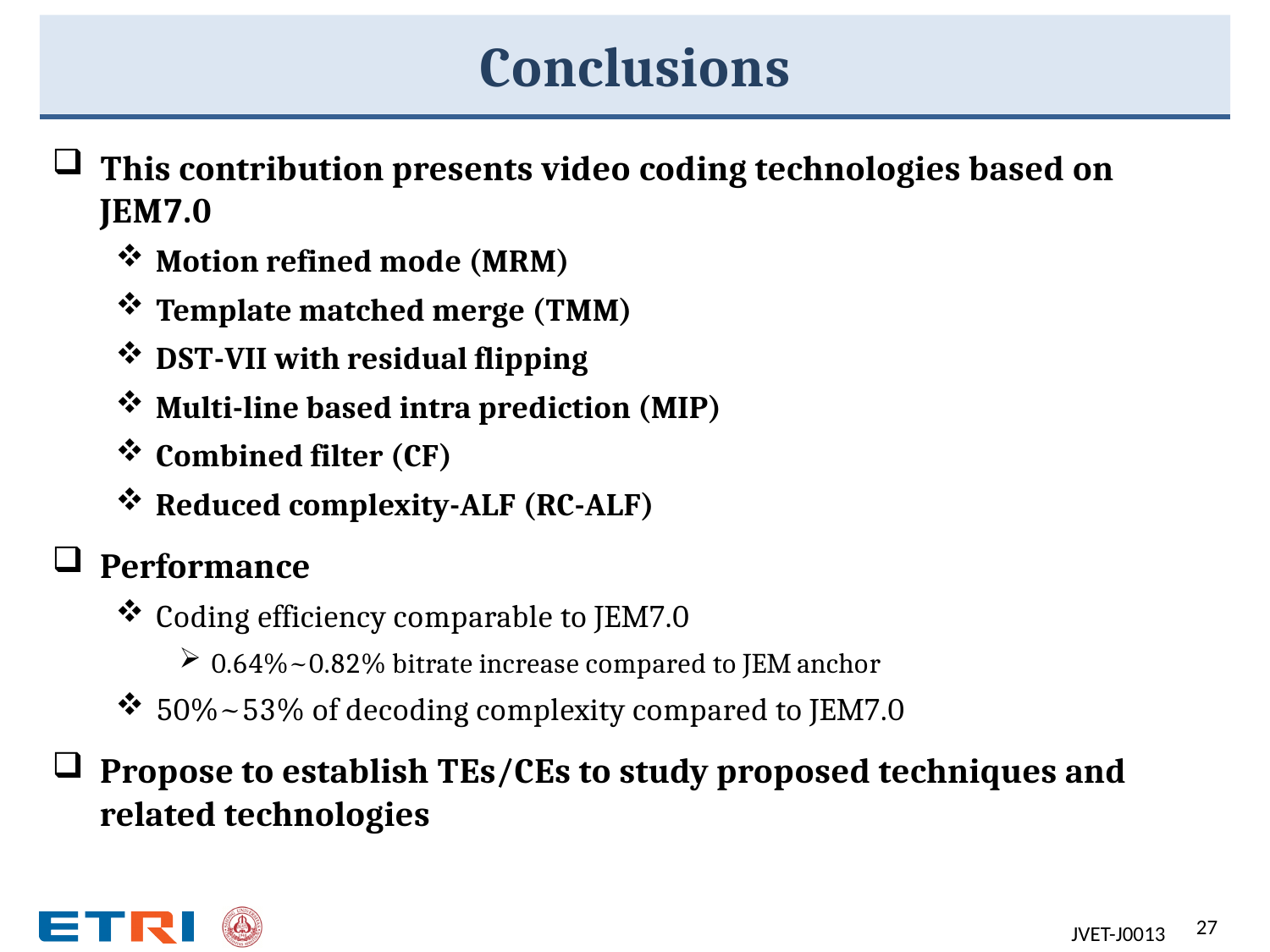

# Conclusions
This contribution presents video coding technologies based on JEM7.0
Motion refined mode (MRM)
Template matched merge (TMM)
DST-VII with residual flipping
Multi-line based intra prediction (MIP)
Combined filter (CF)
Reduced complexity-ALF (RC-ALF)
Performance
Coding efficiency comparable to JEM7.0
0.64%~0.82% bitrate increase compared to JEM anchor
50%~53% of decoding complexity compared to JEM7.0
Propose to establish TEs/CEs to study proposed techniques and related technologies
27